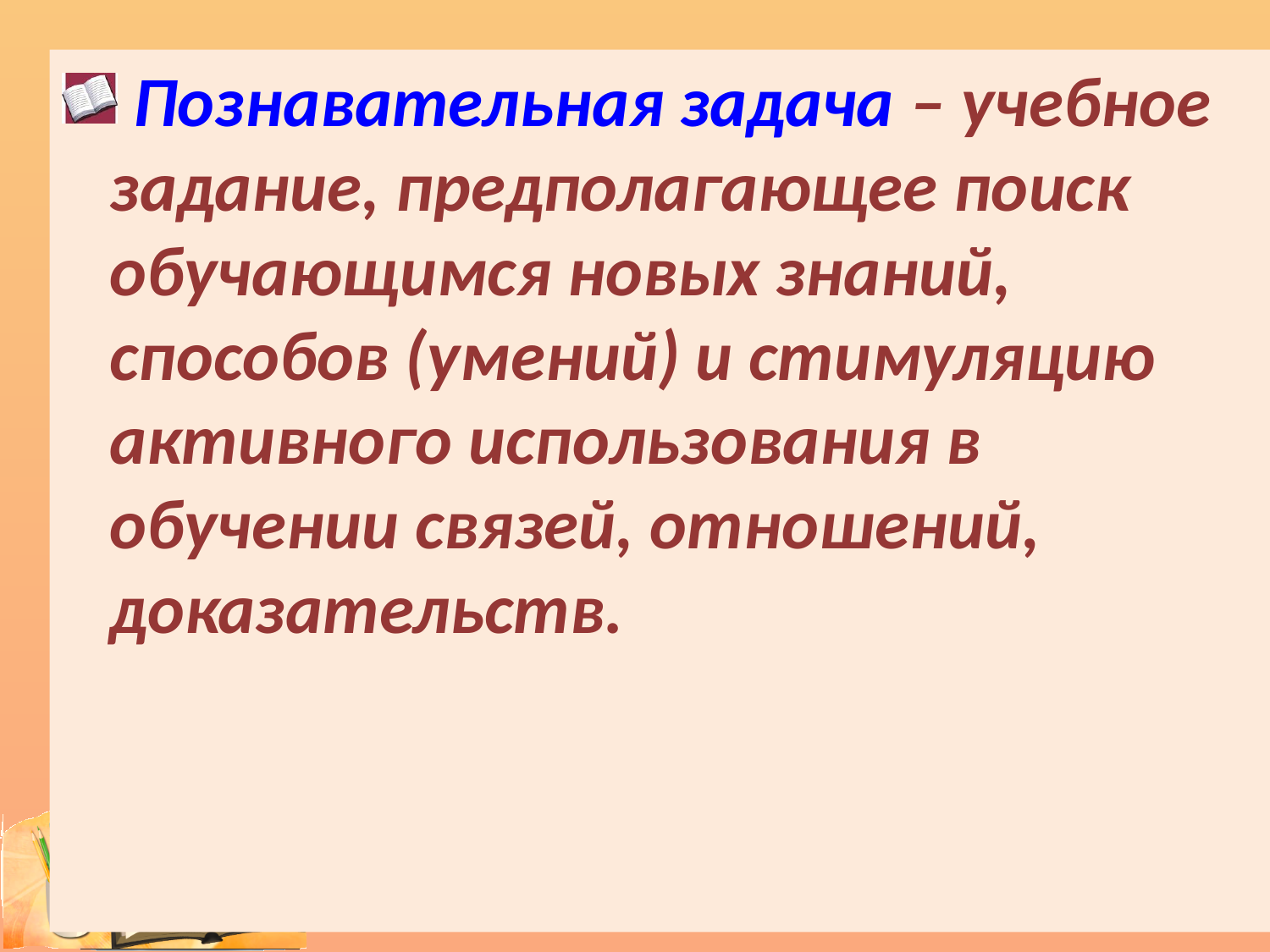

Познавательная задача – учебное задание, предполагающее поиск обучающимся новых знаний, способов (умений) и стимуляцию активного использования в обучении связей, отношений, доказательств.